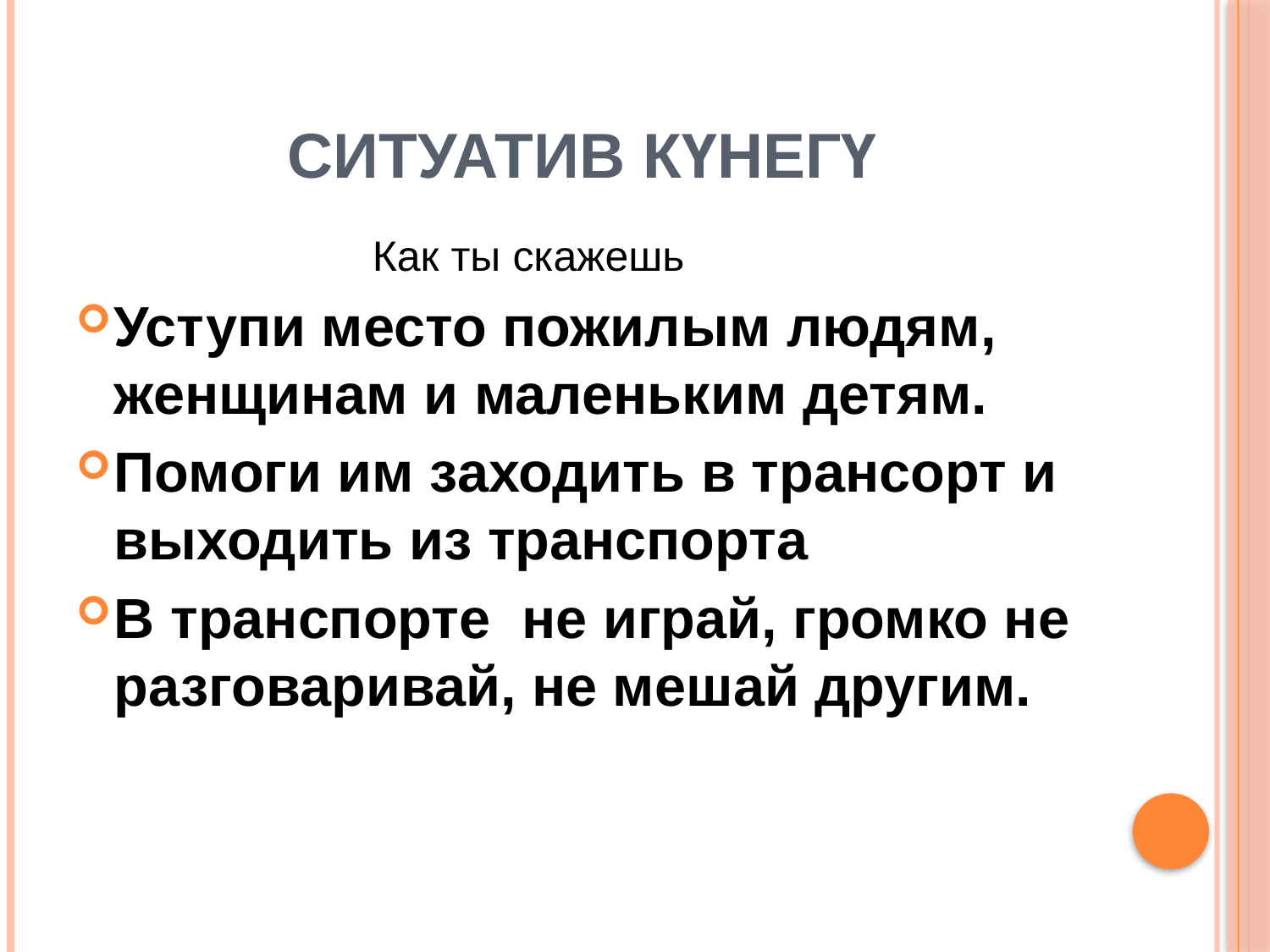

# Ситуатив күнегү
                         Как ты скажешь
Уступи место пожилым людям, женщинам и маленьким детям.
Помоги им заходить в трансорт и выходить из транспорта
В транспорте  не играй, громко не разговаривай, не мешай другим.